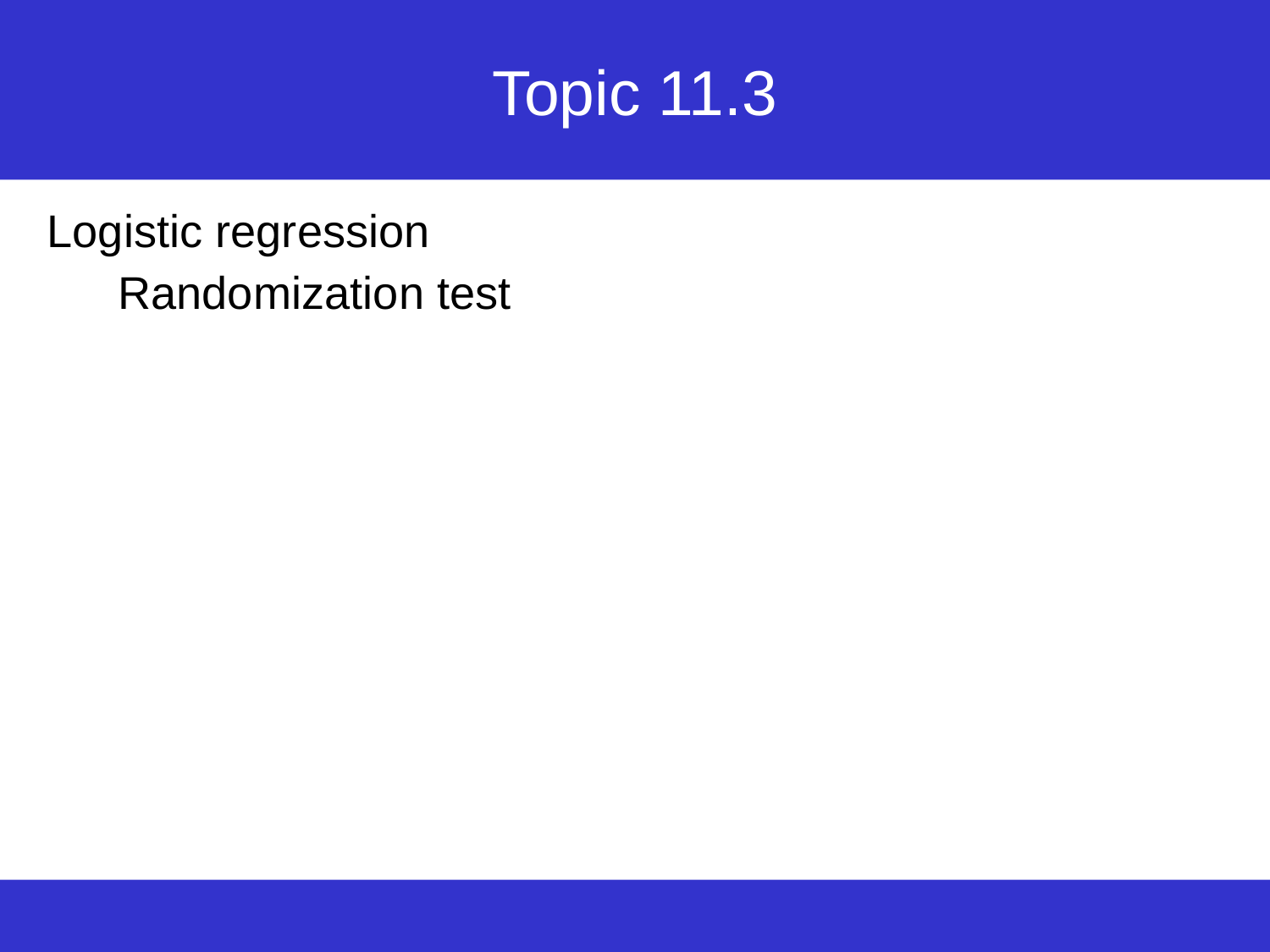

# Topic 11.3
Logistic regression
Randomization test